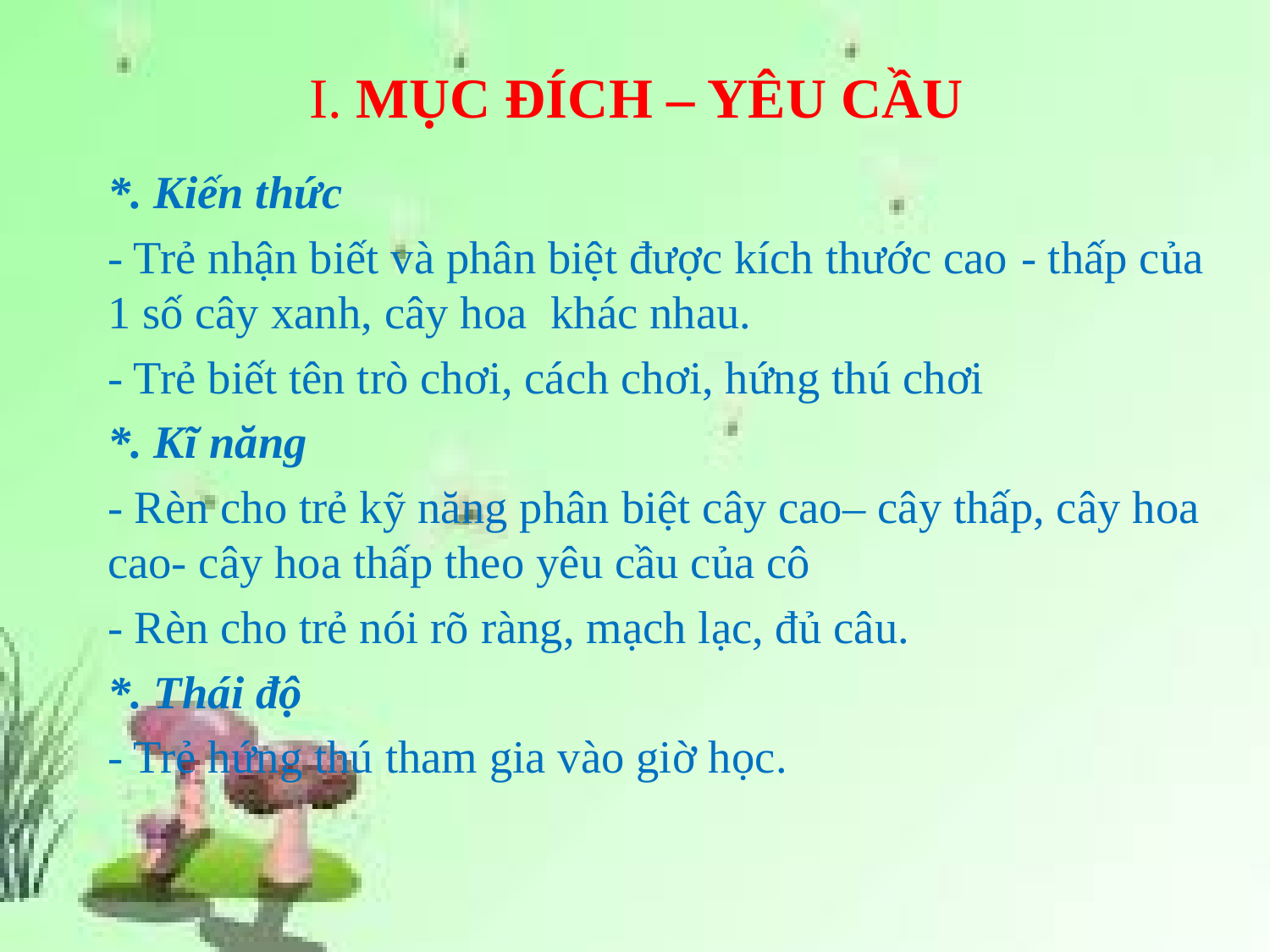

# I. MỤC ĐÍCH – YÊU CẦU
*. Kiến thức
- Trẻ nhận biết và phân biệt được kích thước cao - thấp của 1 số cây xanh, cây hoa  khác nhau.
- Trẻ biết tên trò chơi, cách chơi, hứng thú chơi
*. Kĩ năng
- Rèn cho trẻ kỹ năng phân biệt cây cao– cây thấp, cây hoa cao- cây hoa thấp theo yêu cầu của cô
- Rèn cho trẻ nói rõ ràng, mạch lạc, đủ câu.
*. Thái độ
- Trẻ hứng thú tham gia vào giờ học.